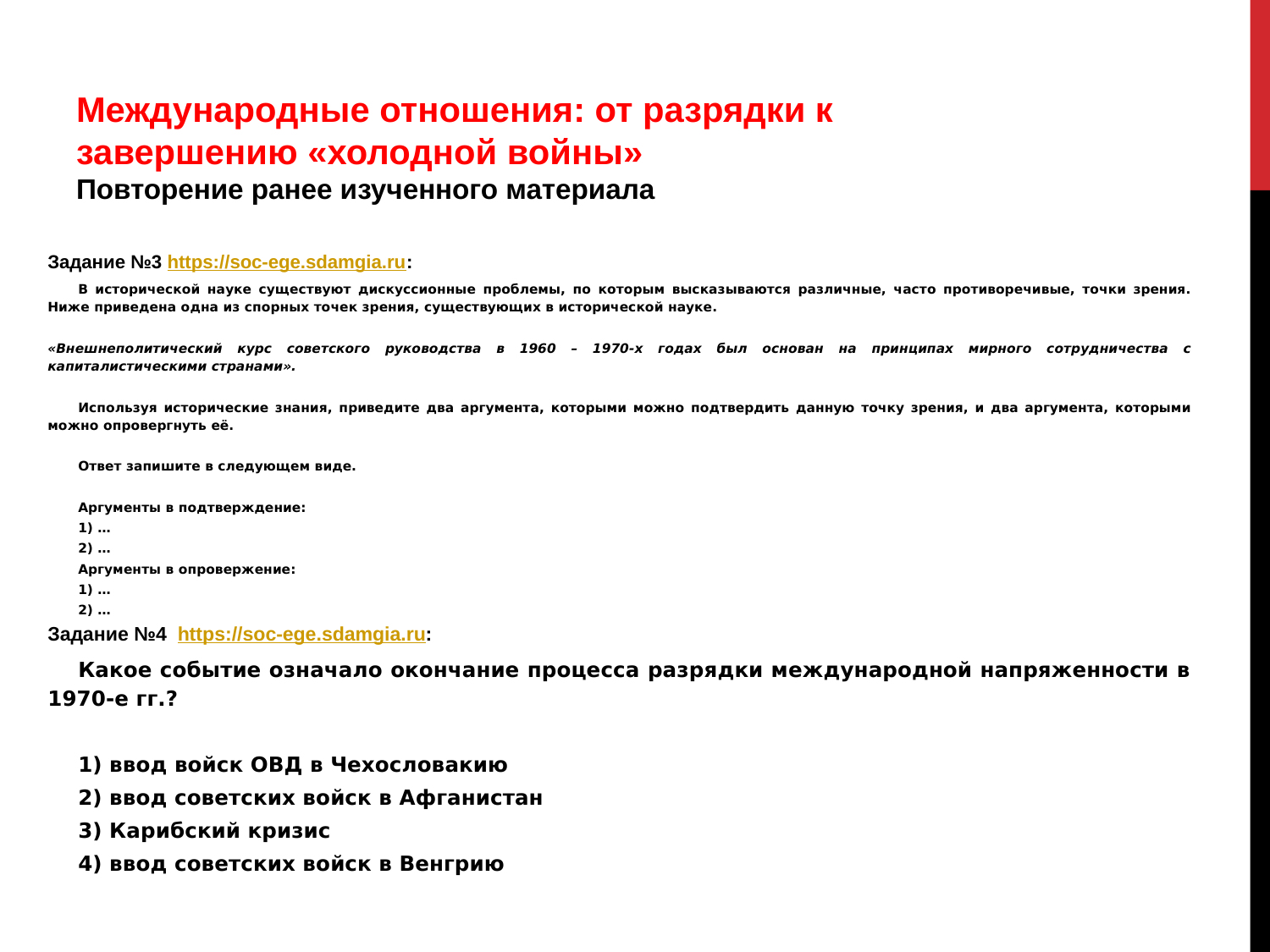

# Международные отношения: от разрядки к завершению «холодной войны» Повторение ранее изученного материала
Задание №3 https://soc-ege.sdamgia.ru:
В исторической науке существуют дискуссионные проблемы, по которым высказываются различные, часто противоречивые, точки зрения. Ниже приведена одна из спорных точек зрения, существующих в исторической науке.

«Внешнеполитический курс советского руководства в 1960 – 1970-х годах был основан на принципах мирного сотрудничества с капиталистическими странами».

Используя исторические знания, приведите два аргумента, которыми можно подтвердить данную точку зрения, и два аргумента, которыми можно опровергнуть её.

Ответ запишите в следующем виде.

Аргументы в подтверждение:
1) …
2) …
Аргументы в опровержение:
1) …
2) …
Задание №4  https://soc-ege.sdamgia.ru:
Какое событие означало окончание процесса разрядки международной напряженности в 1970-е гг.?

1) ввод войск ОВД в Чехословакию
2) ввод советских войск в Афганистан
3) Карибский кризис
4) ввод советских войск в Венгрию